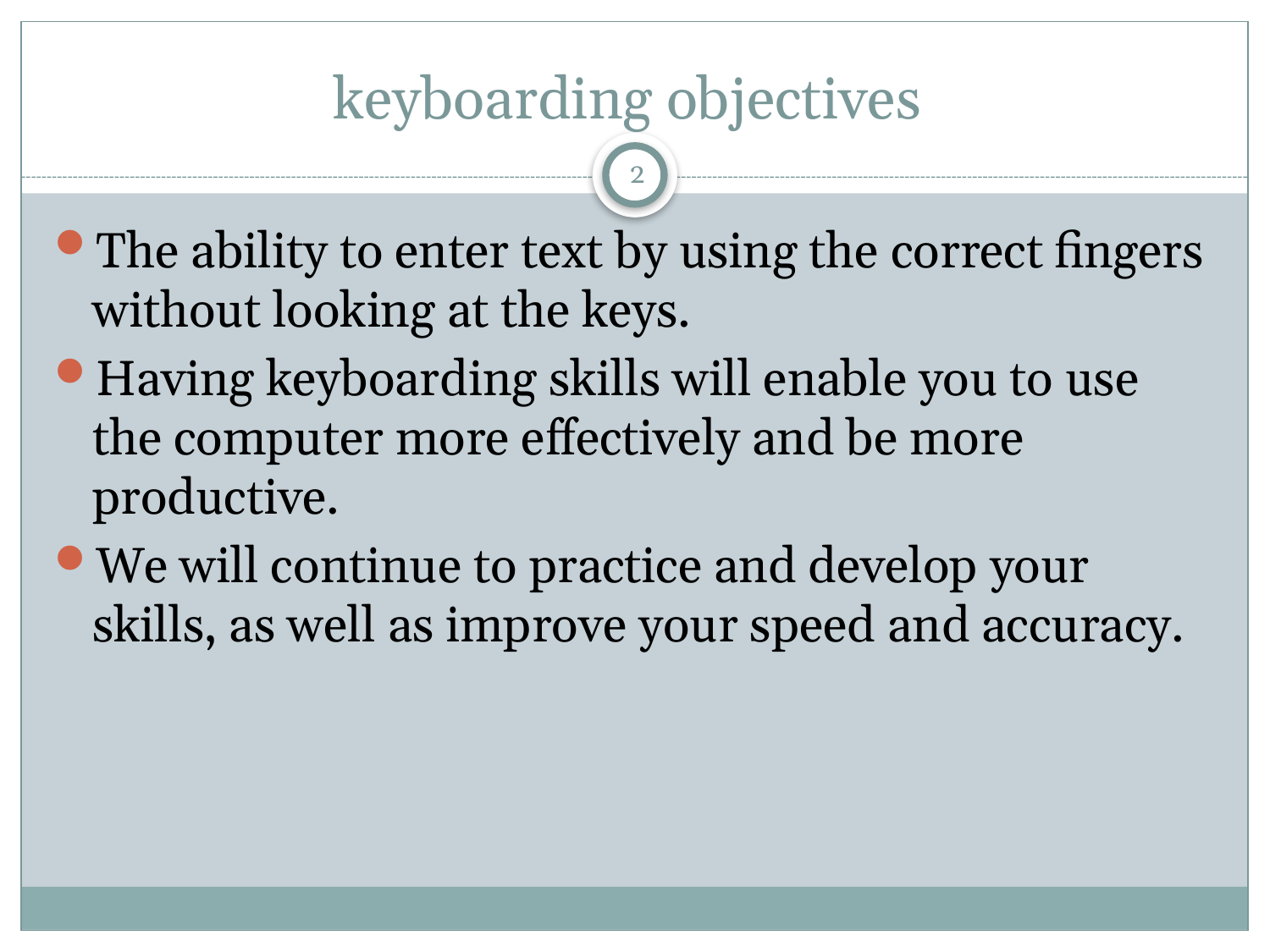

# keyboarding objectives
2
The ability to enter text by using the correct fingers without looking at the keys.
Having keyboarding skills will enable you to use the computer more effectively and be more productive.
We will continue to practice and develop your skills, as well as improve your speed and accuracy.